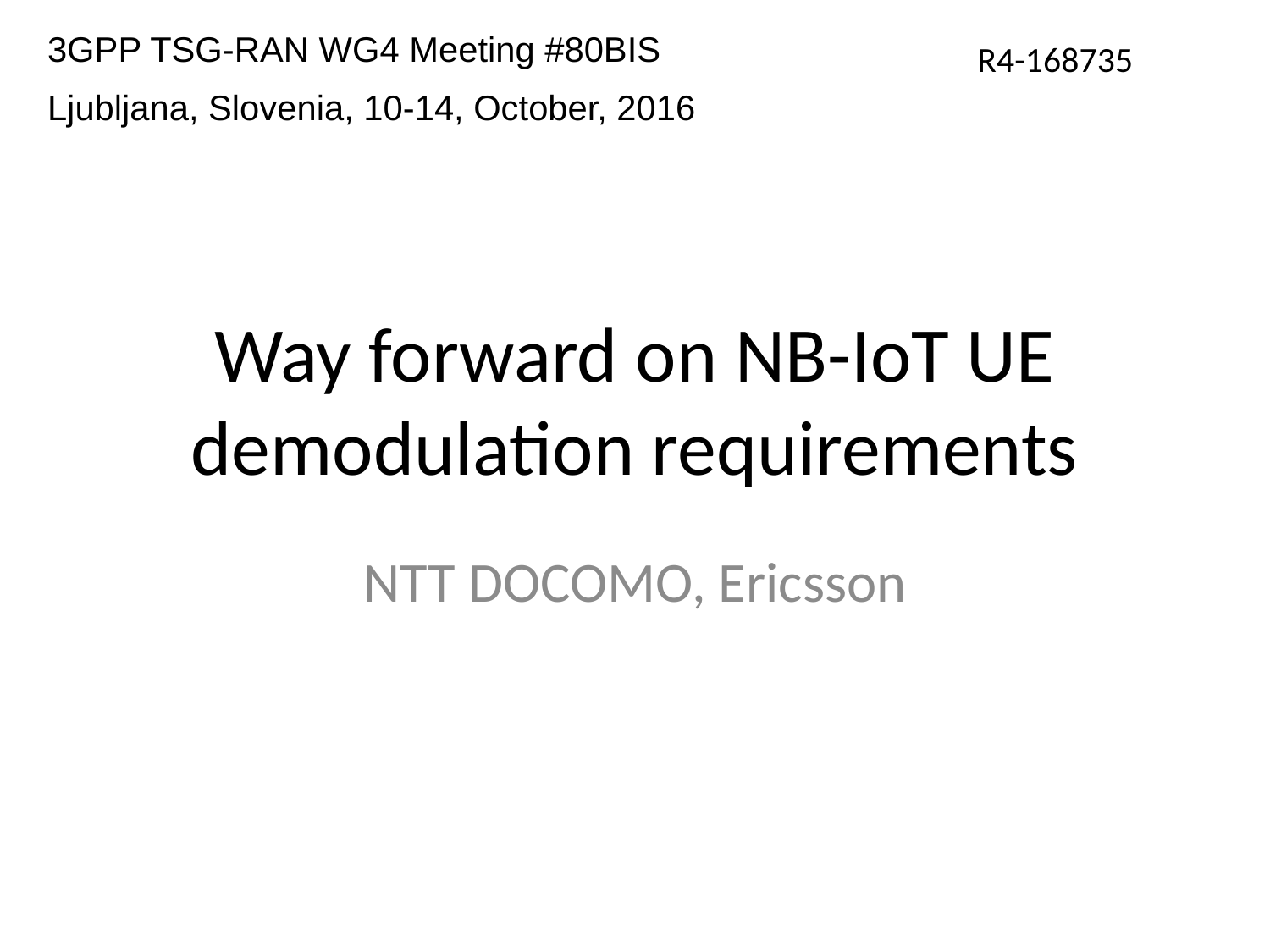

3GPP TSG-RAN WG4 Meeting #80BIS
Ljubljana, Slovenia, 10-14, October, 2016
R4-168735
# Way forward on NB-IoT UE demodulation requirements
NTT DOCOMO, Ericsson